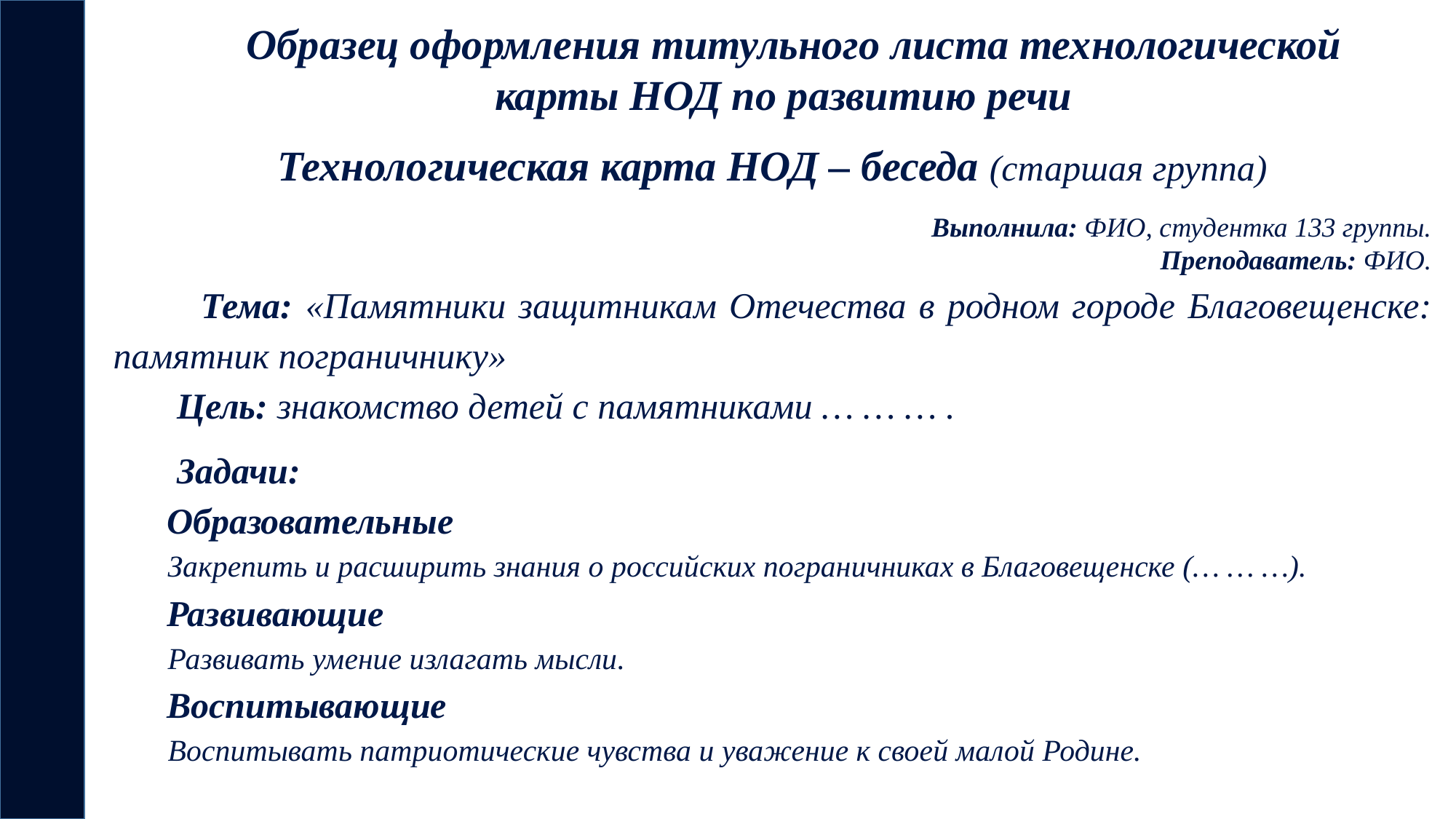

Образец оформления титульного листа технологической карты НОД по развитию речи
Технологическая карта НОД – беседа (старшая группа)
Выполнила: ФИО, студентка 133 группы.
Преподаватель: ФИО.
       Тема: «Памятники защитникам Отечества в родном городе Благовещенске: памятник пограничнику»
       Цель: знакомство детей с памятниками … … … .
       Задачи:
       Образовательные
Закрепить и расширить знания о российских пограничниках в Благовещенске (… … …).
       Развивающие
Развивать умение излагать мысли.
       Воспитывающие
Воспитывать патриотические чувства и уважение к своей малой Родине.